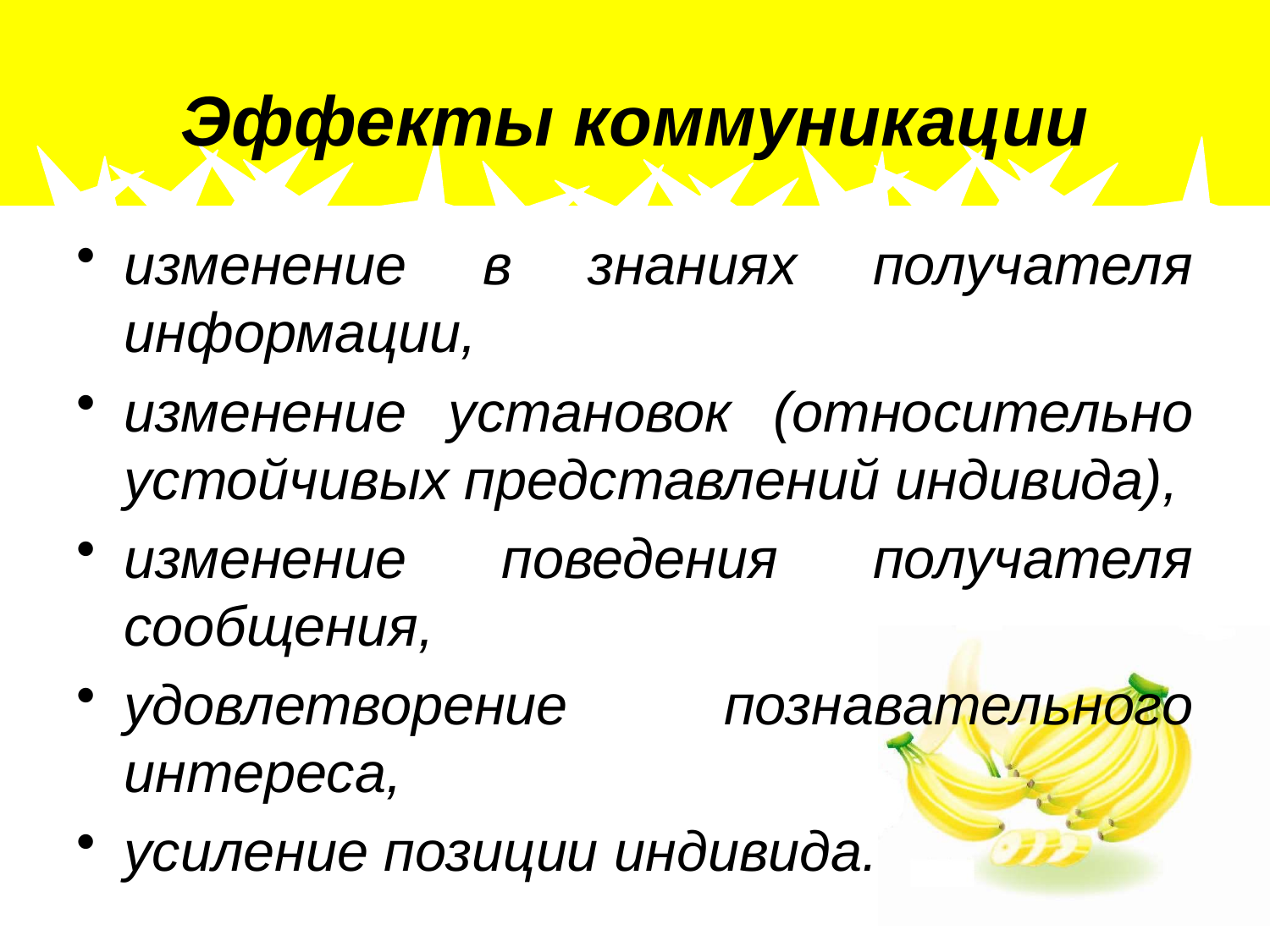

# Эффекты коммуникации
изменение в знаниях получателя информации,
изменение установок (относительно устойчивых представлений индивида),
изменение поведения получателя сообщения,
удовлетворение познавательного интереса,
усиление позиции индивида.